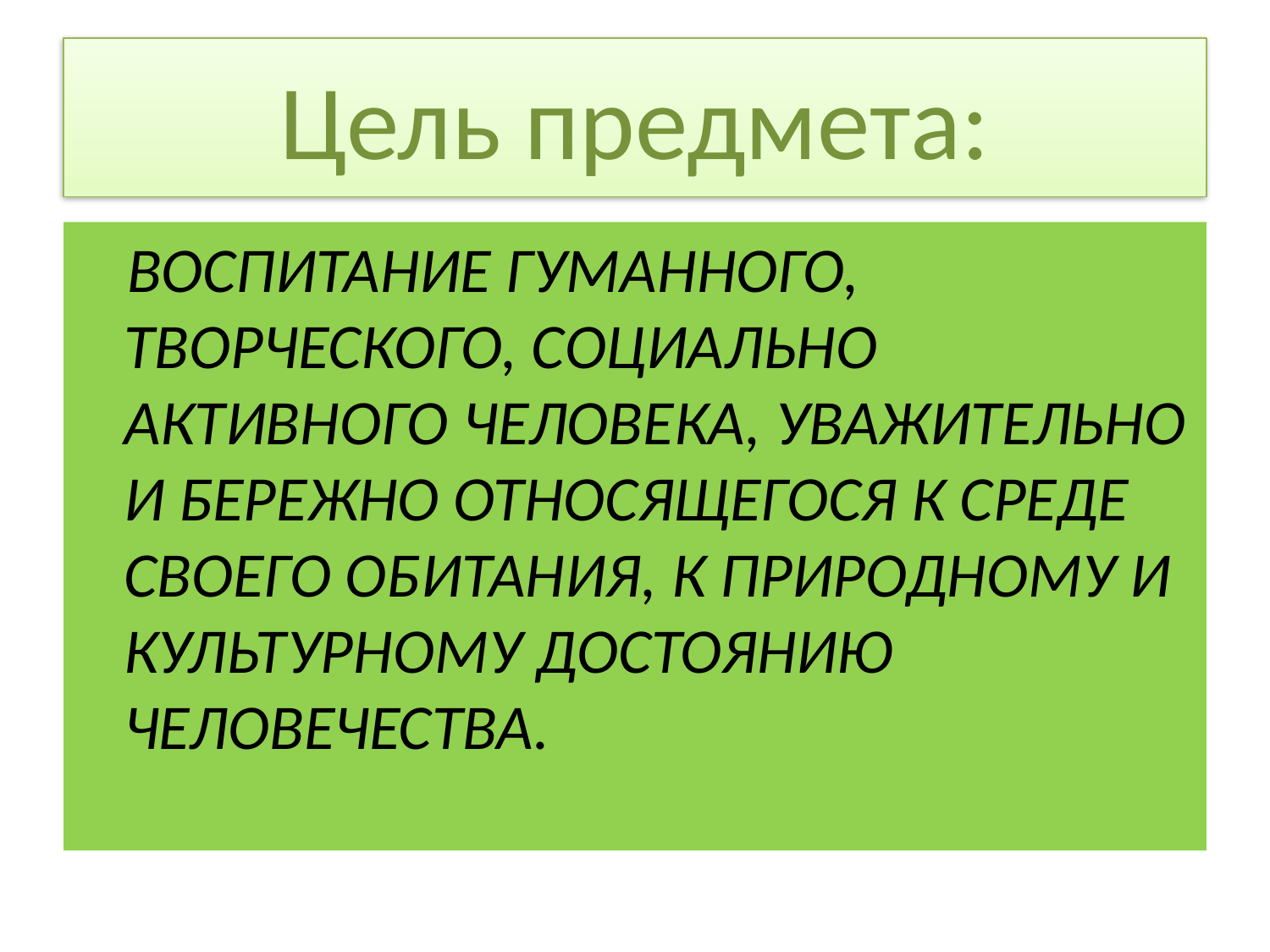

# Цель предмета:
    ВОСПИТАНИЕ ГУМАННОГО, ТВОРЧЕСКОГО, СОЦИАЛЬНО АКТИВНОГО ЧЕЛОВЕКА, УВАЖИТЕЛЬНО И БЕРЕЖНО ОТНОСЯЩЕГОСЯ К СРЕДЕ СВОЕГО ОБИТАНИЯ, К ПРИРОДНОМУ И КУЛЬТУРНОМУ ДОСТОЯНИЮ ЧЕЛОВЕЧЕСТВА.